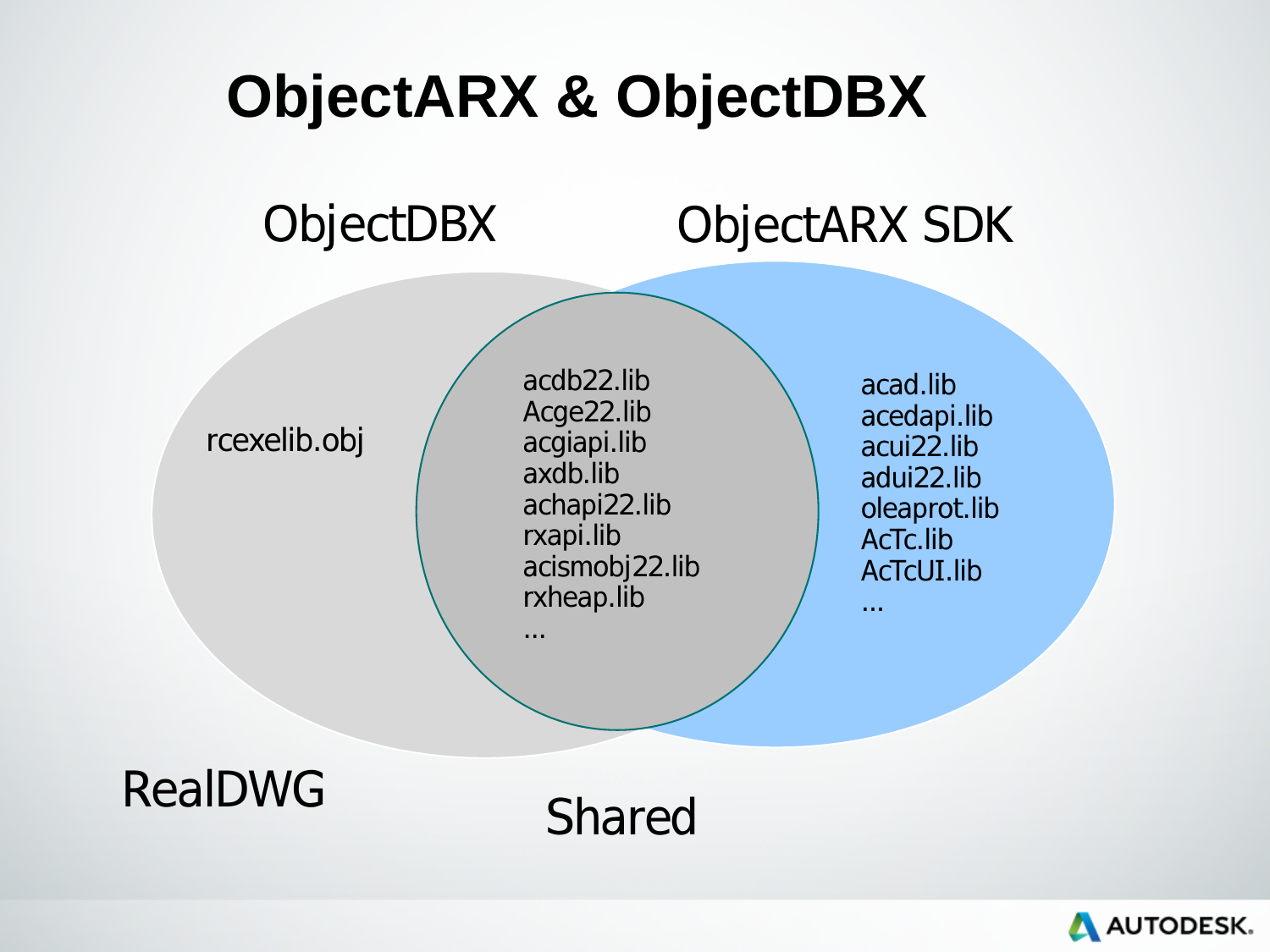

# ObjectARX & ObjectDBX
ObjectDBX
ObjectARX SDK

acdb22.lib
Acge22.lib
acgiapi.lib
axdb.lib
achapi22.lib
rxapi.lib
acismobj22.lib
rxheap.lib
…
acad.lib
acedapi.lib
acui22.lib
adui22.lib
oleaprot.lib
AcTc.lib
AcTcUI.lib
…
rcexelib.obj
RealDWG
Shared